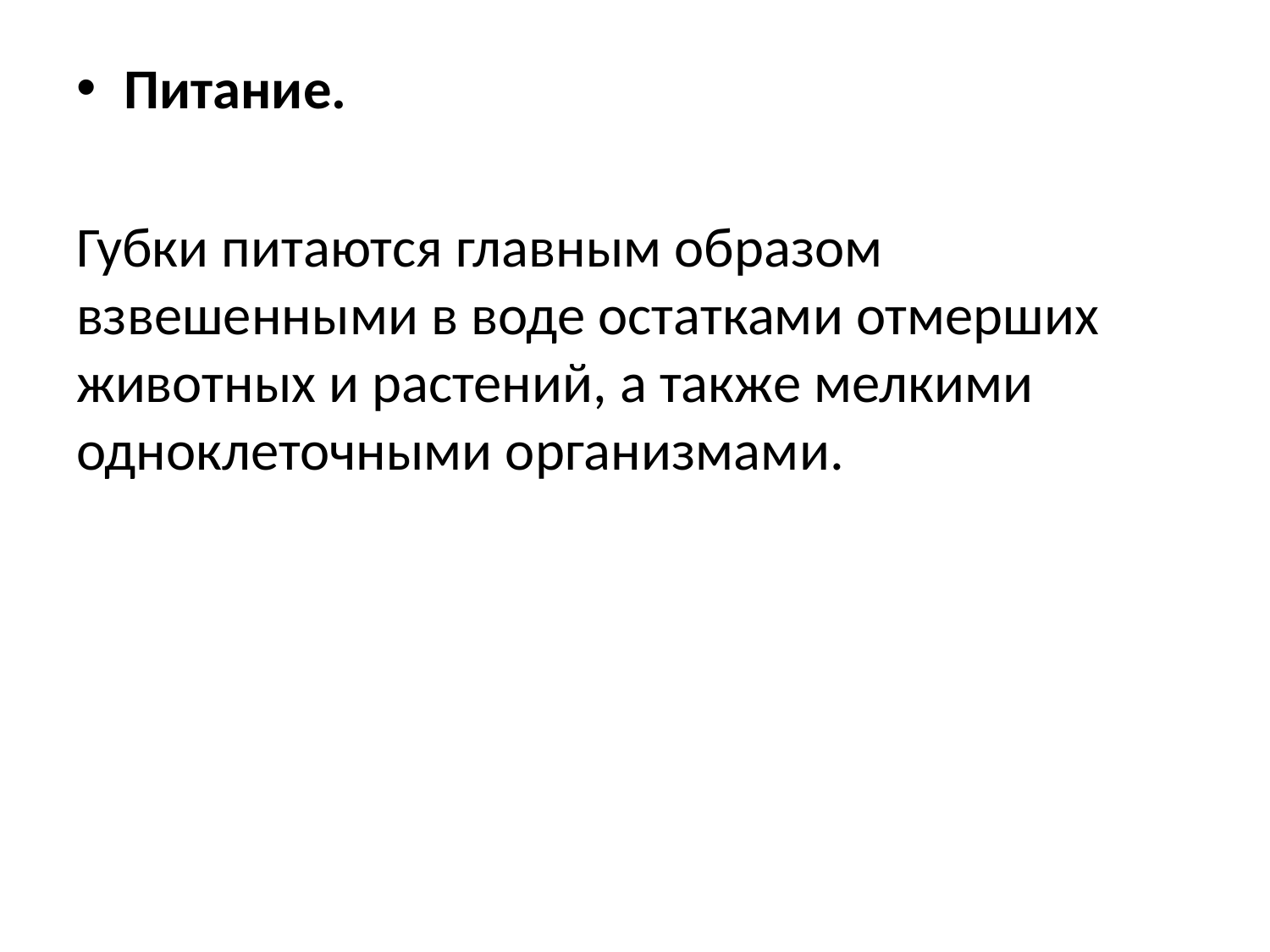

Питание.

Губки питаются главным образом взвешенными в воде остатками отмерших животных и растений, а также мелкими одноклеточными организмами.